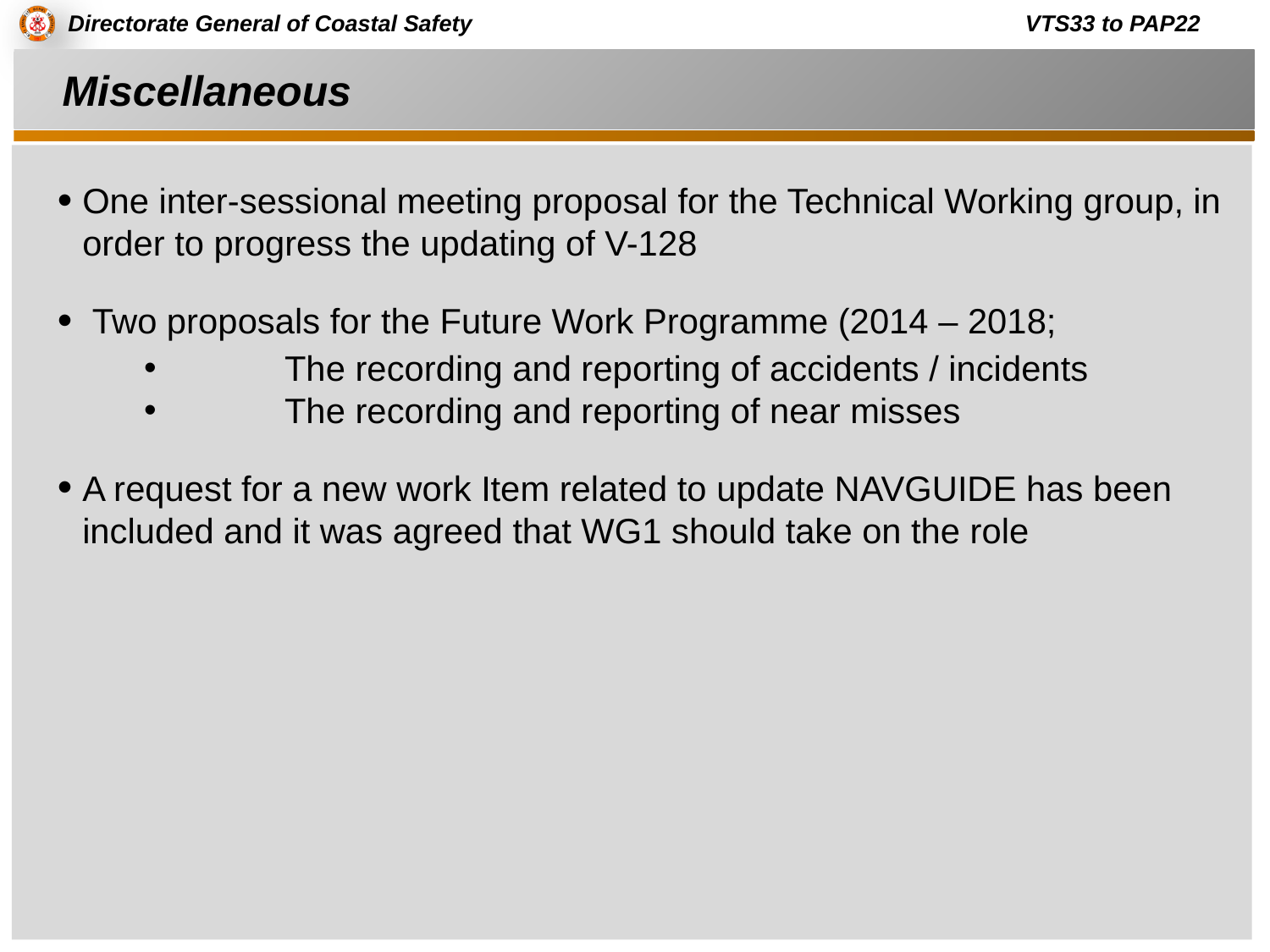

# Miscellaneous
One inter-sessional meeting proposal for the Technical Working group, in order to progress the updating of V-128
 Two proposals for the Future Work Programme (2014 – 2018;
	The recording and reporting of accidents / incidents
	The recording and reporting of near misses
A request for a new work Item related to update NAVGUIDE has been included and it was agreed that WG1 should take on the role